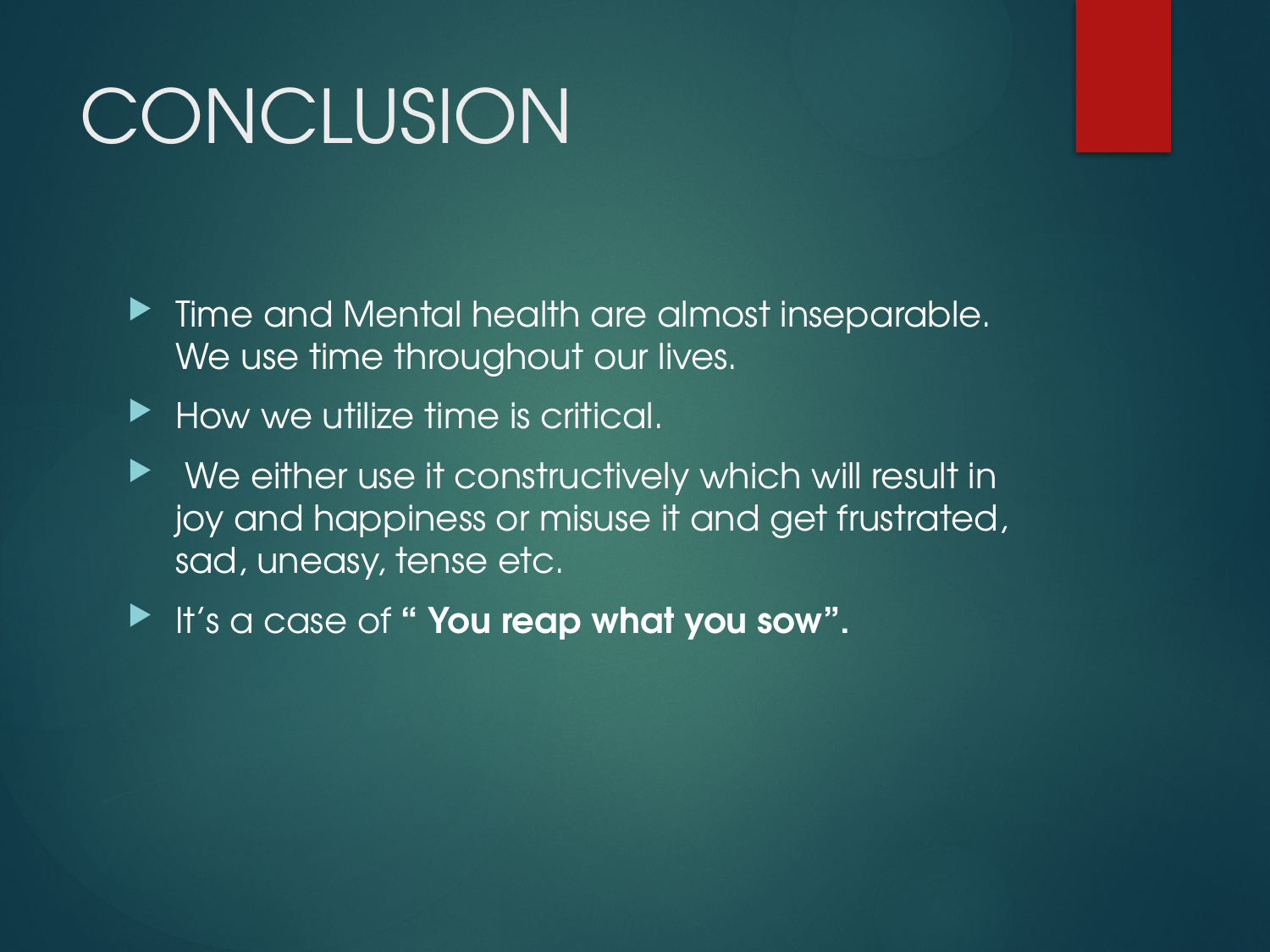

# CONCLUSION
Time and Mental health are almost inseparable. We use time throughout our lives.
How we utilize time is critical.
 We either use it constructively which will result in joy and happiness or misuse it and get frustrated, sad, uneasy, tense etc.
It’s a case of “ You reap what you sow”.